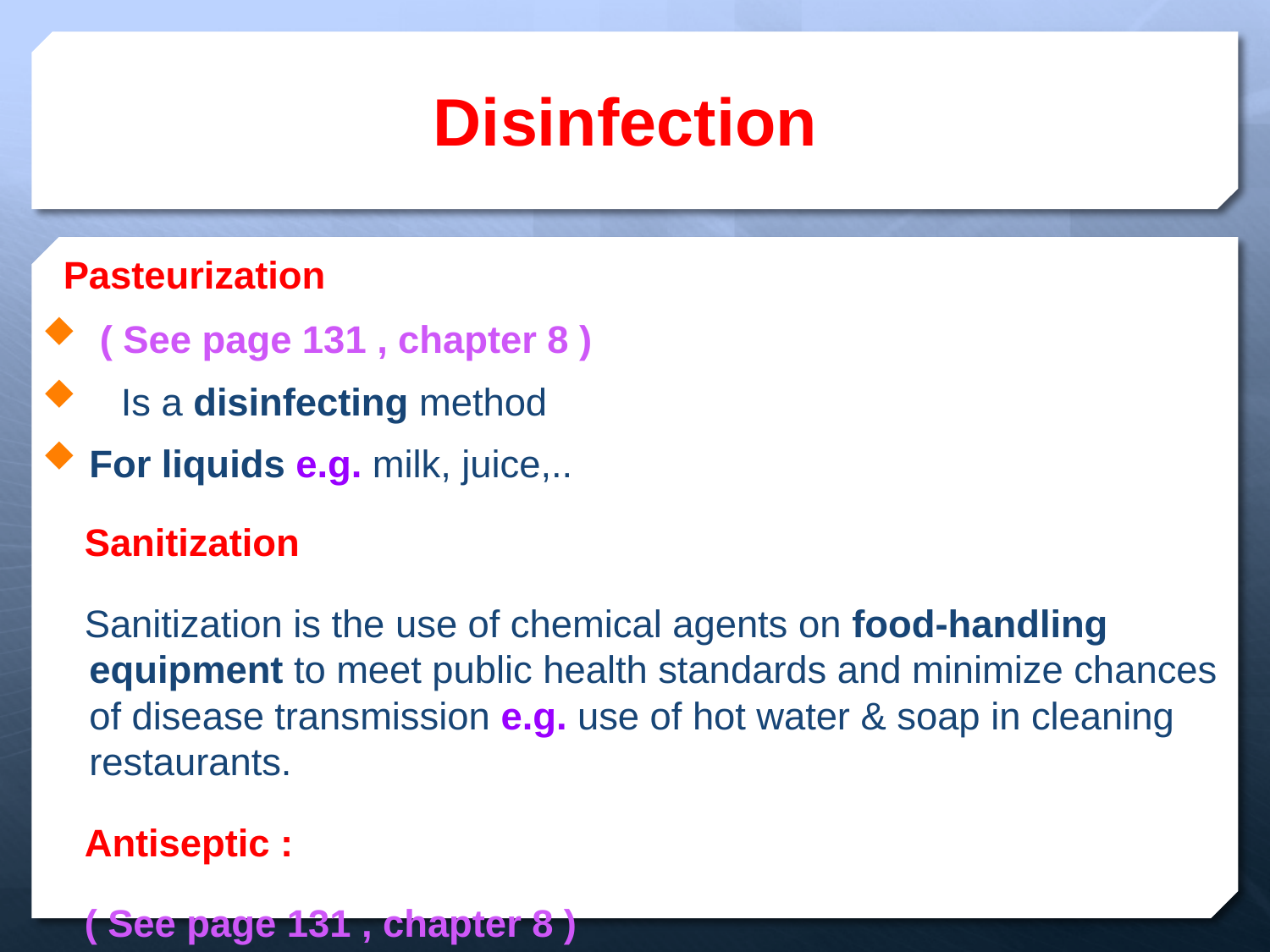

# Disinfection
  Pasteurization
 ( See page 131 , chapter 8 )
   Is a disinfecting method
For liquids e.g. milk, juice,..
    Sanitization
    Sanitization is the use of chemical agents on food-handling equipment to meet public health standards and minimize chances of disease transmission e.g. use of hot water & soap in cleaning restaurants.
    Antiseptic :
    ( See page 131 , chapter 8 )